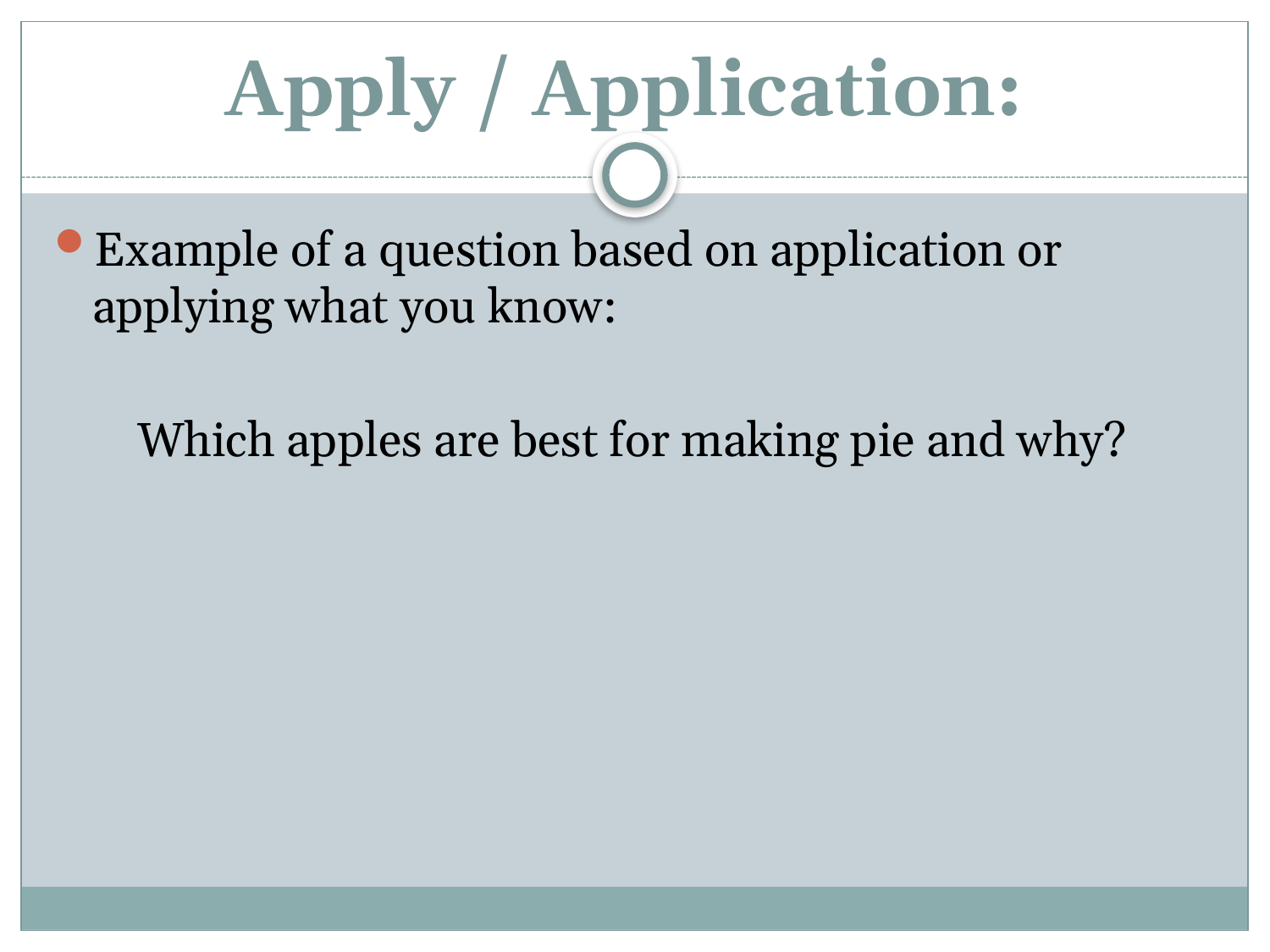

# Apply / Application:
Example of a question based on application or applying what you know:

Which apples are best for making pie and why?